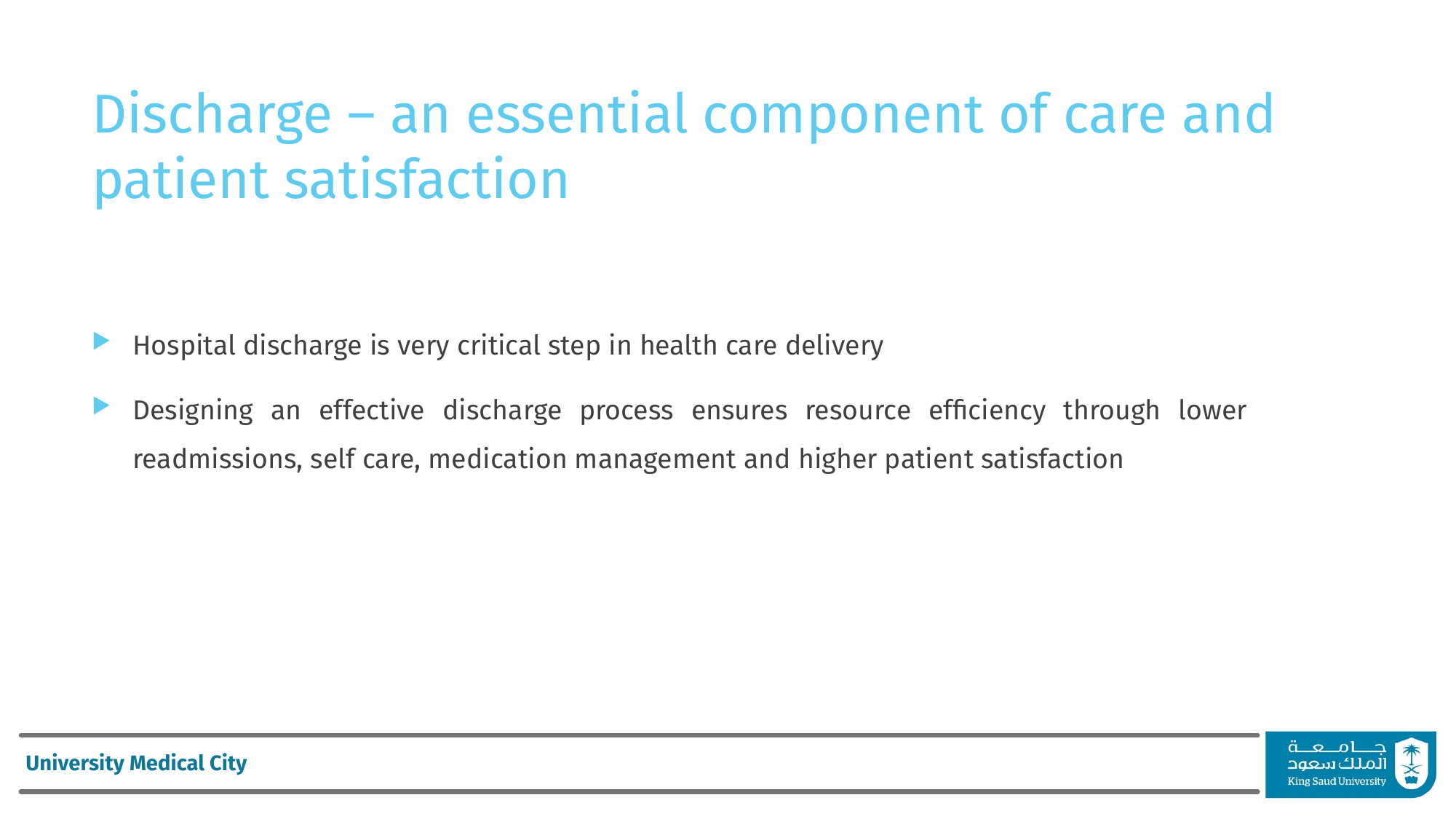

# Discharge – an essential component of care and patient satisfaction

Hospital discharge is very critical step in health care delivery
Designing an effective discharge process ensures resource efficiency through lower readmissions, self care, medication management and higher patient satisfaction